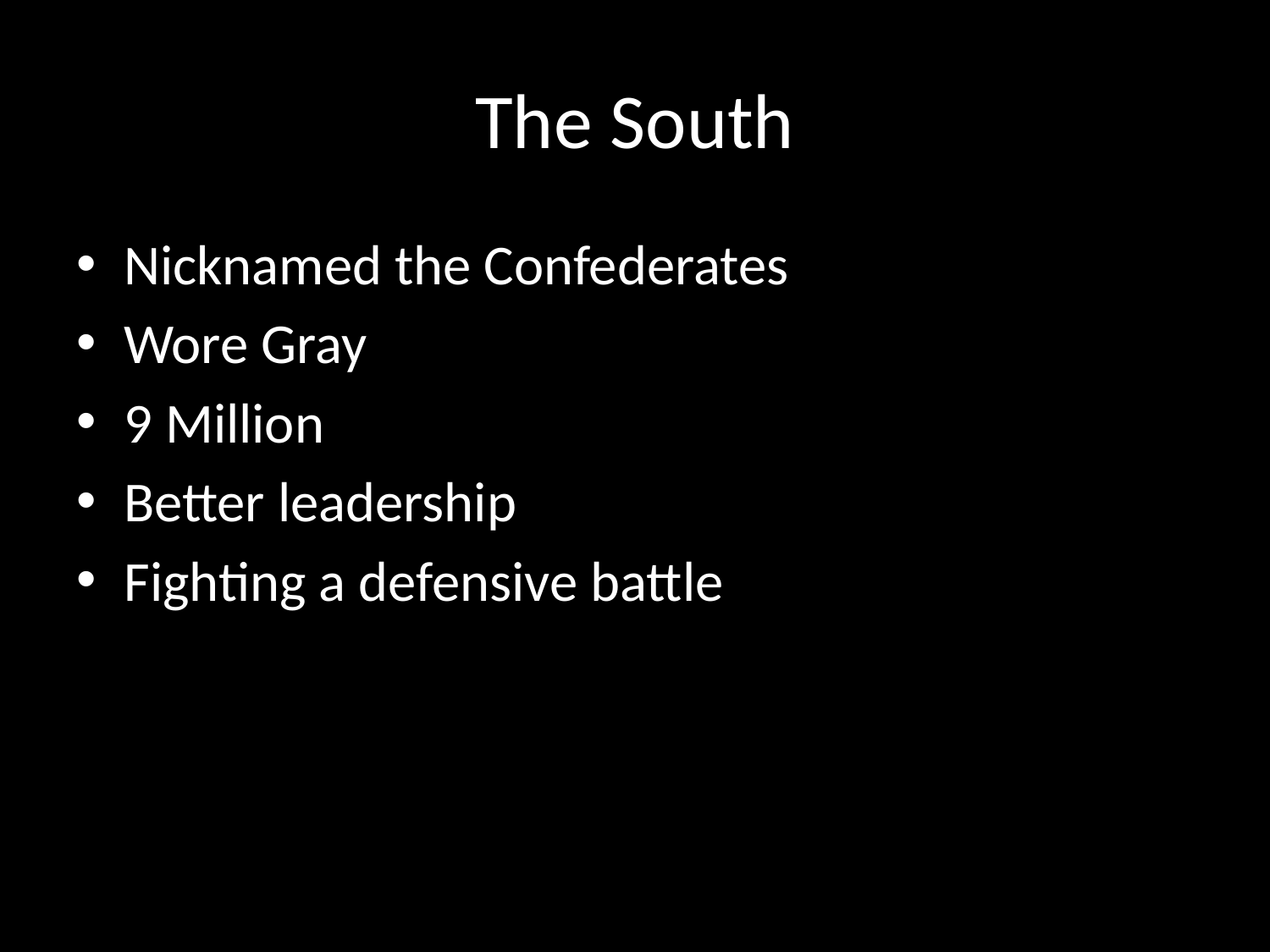

# The South
Nicknamed the Confederates
Wore Gray
9 Million
Better leadership
Fighting a defensive battle